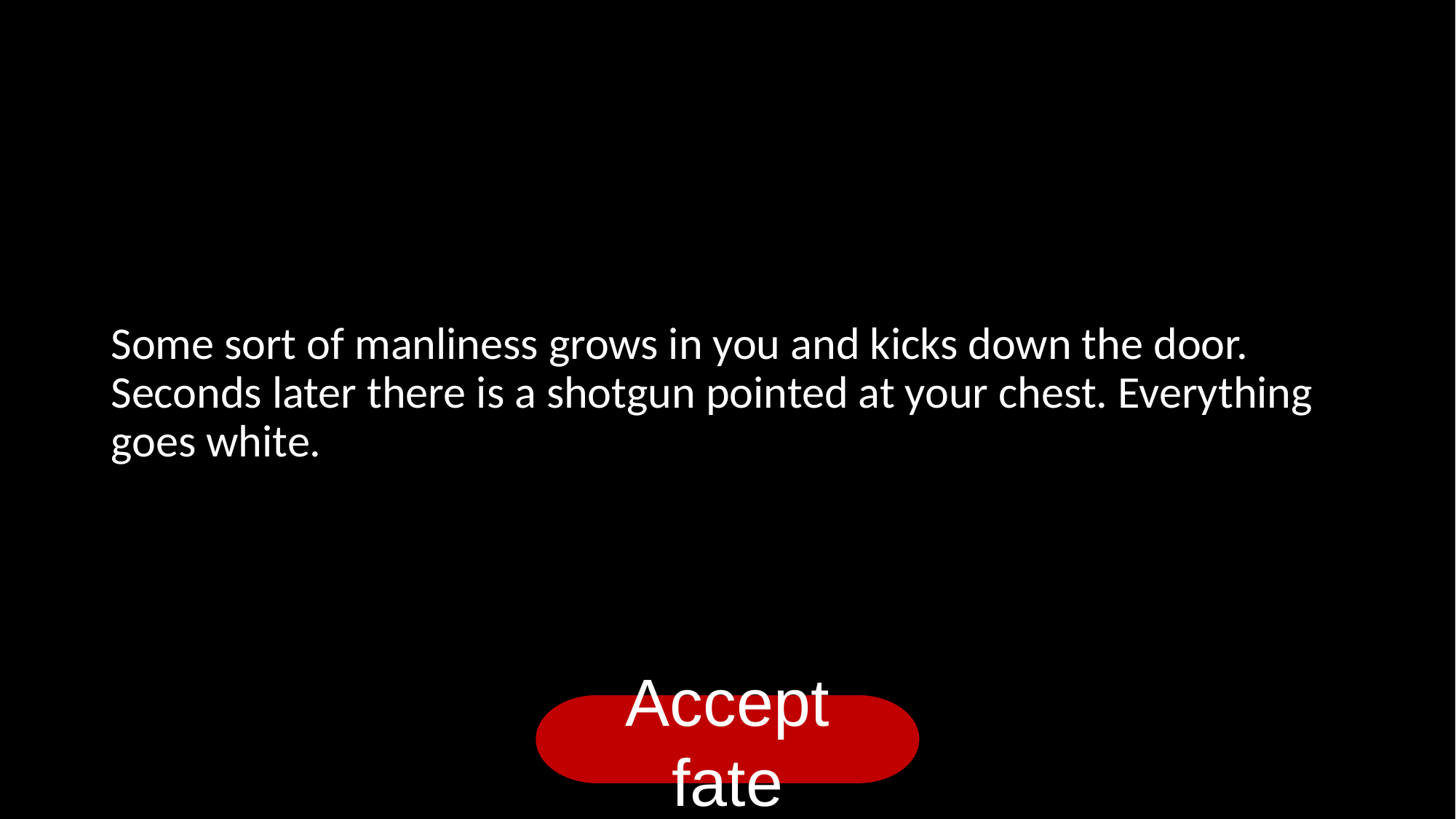

# Some sort of manliness grows in you and kicks down the door. Seconds later there is a shotgun pointed at your chest. Everything goes white.
Accept fate